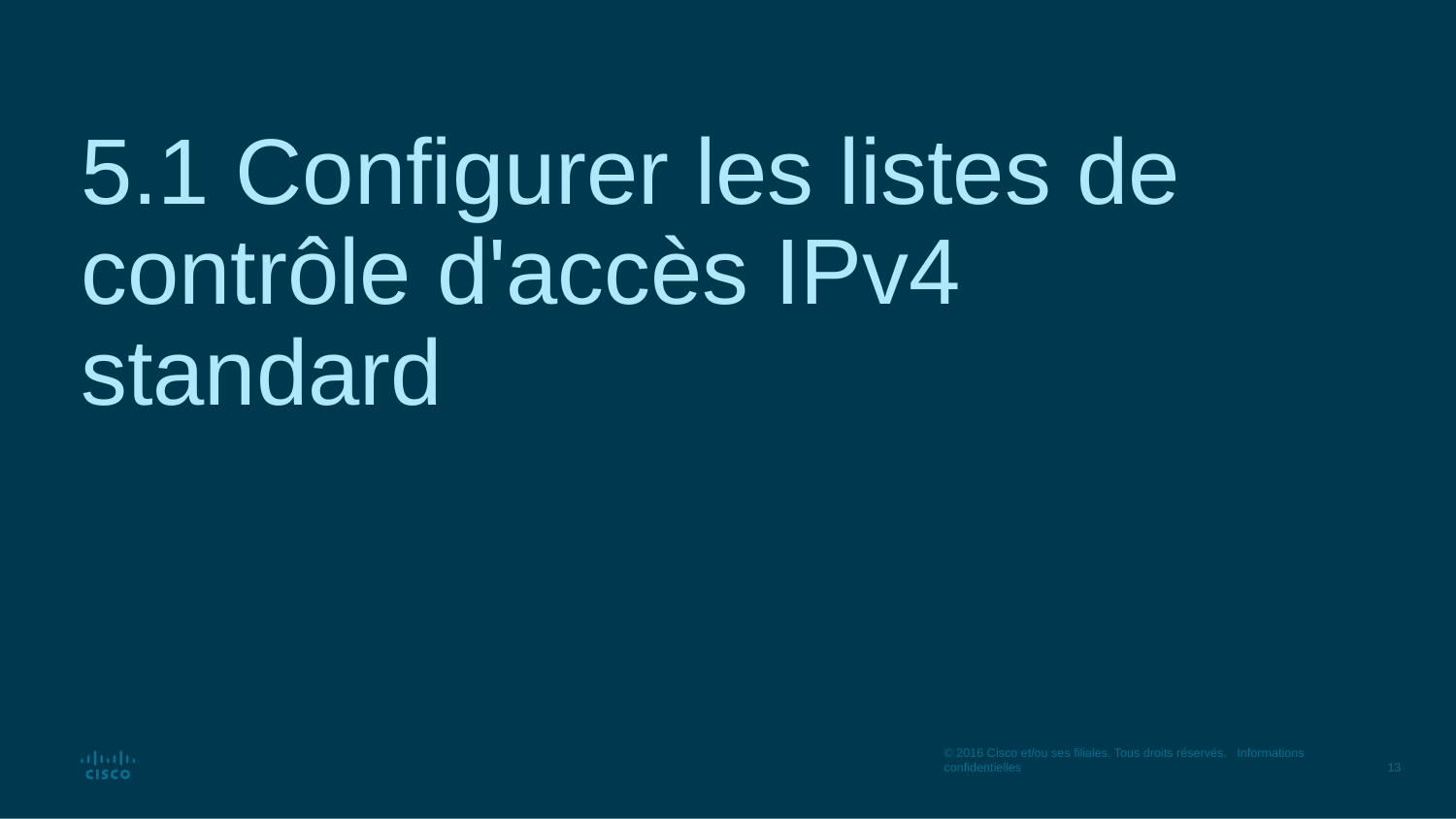

# 5.1 Configurer les listes de contrôle d'accès IPv4 standard